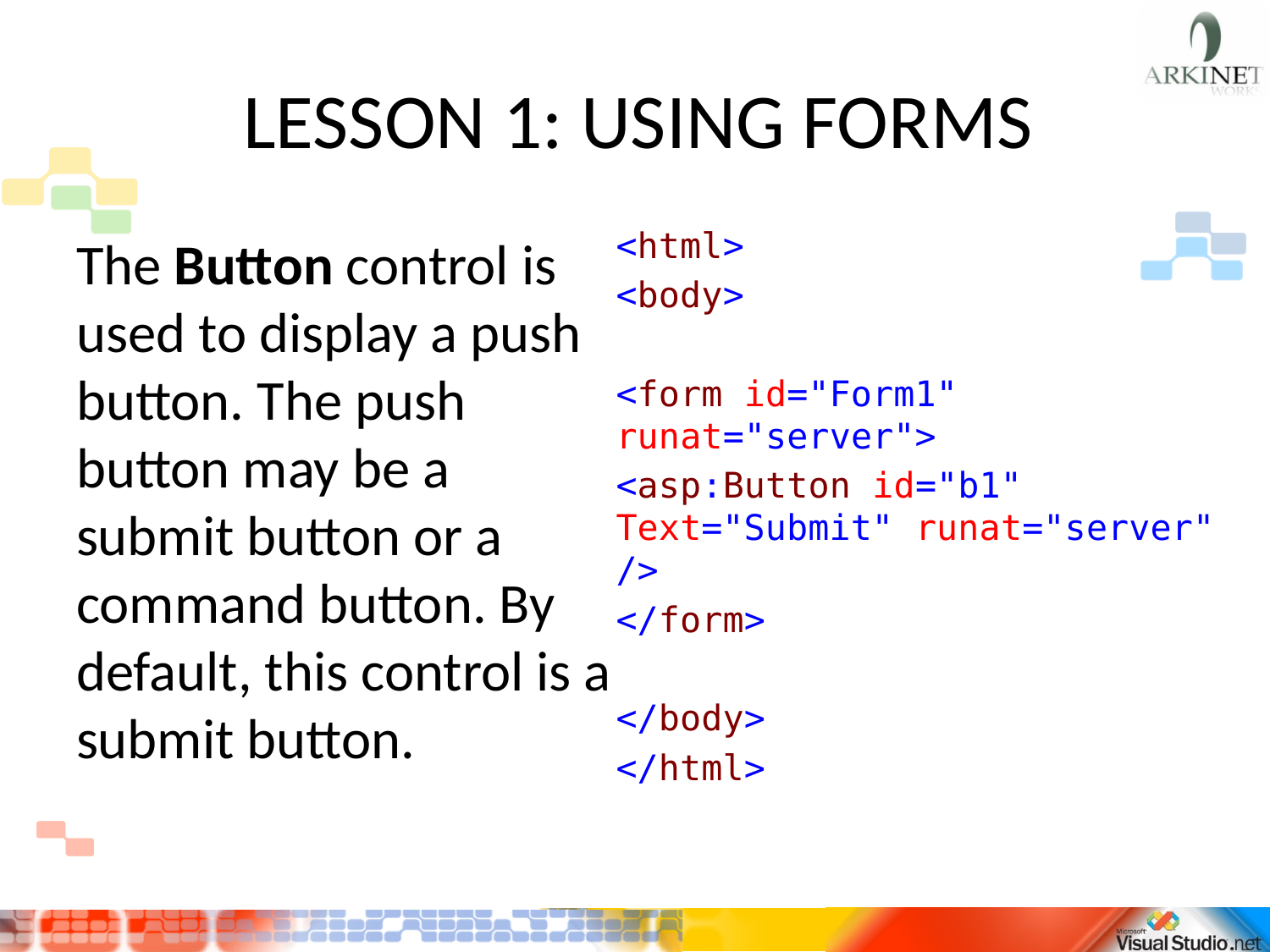

# LESSON 1: USING FORMS
<html>
<body>

<form id="Form1" runat="server">
<asp:Button id="b1" Text="Submit" runat="server" />
</form>

</body>
</html>
The Button control is used to display a push button. The push button may be a submit button or a command button. By default, this control is a submit button.